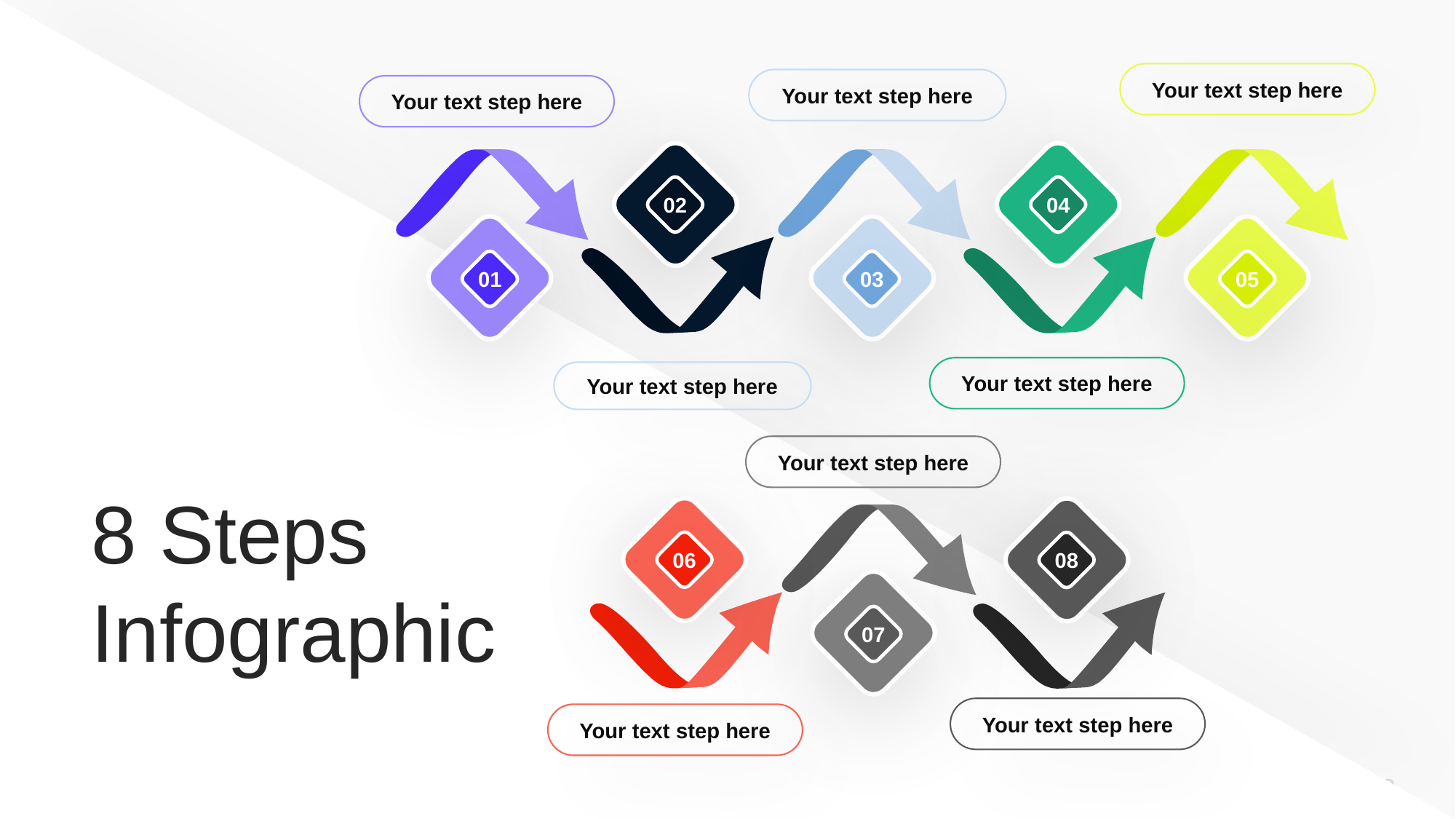

Your text step here
Your text step here
Your text step here

02
04

01
03
05
Your text step here
Your text step here
Your text step here

06
08

07
Your text step here
Your text step here
8 Steps Infographic